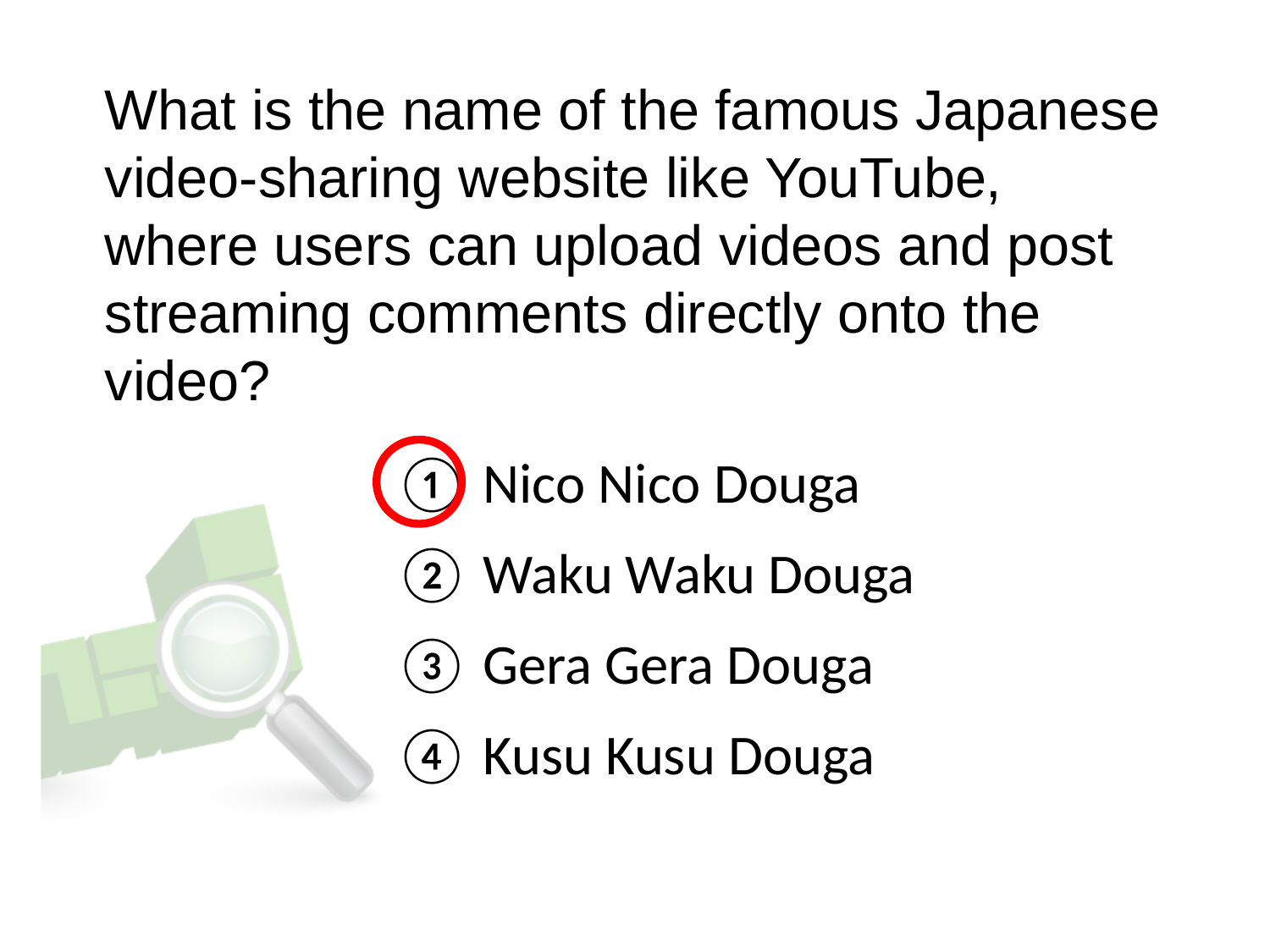

# What is the name of the famous Japanese video-sharing website like YouTube, where users can upload videos and post streaming comments directly onto the video?

① Nico Nico Douga
② Waku Waku Douga
③ Gera Gera Douga
④ Kusu Kusu Douga